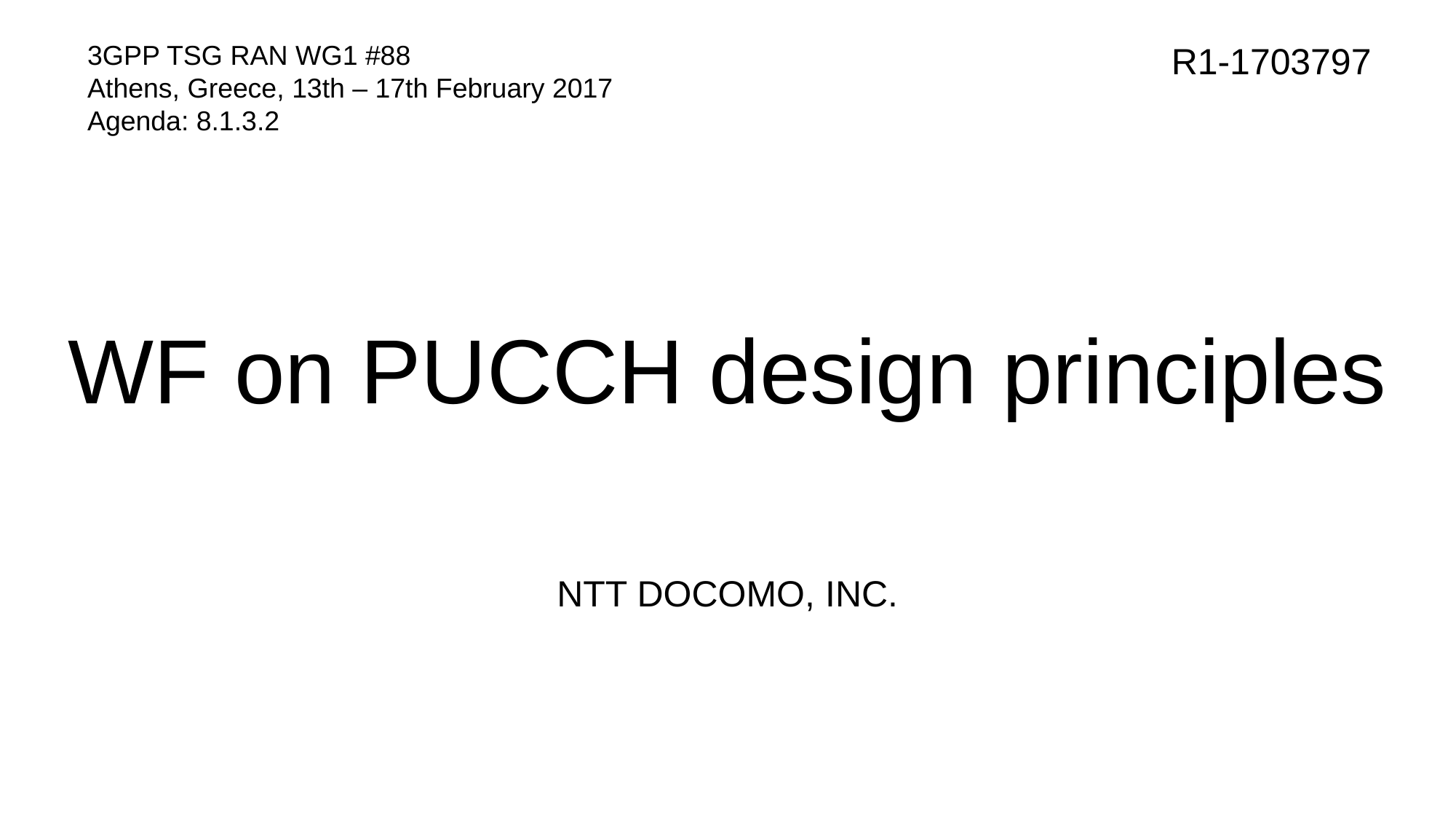

3GPP TSG RAN WG1 #88
Athens, Greece, 13th – 17th February 2017
Agenda: 8.1.3.2
R1-1703797
# WF on PUCCH design principles
NTT DOCOMO, INC.